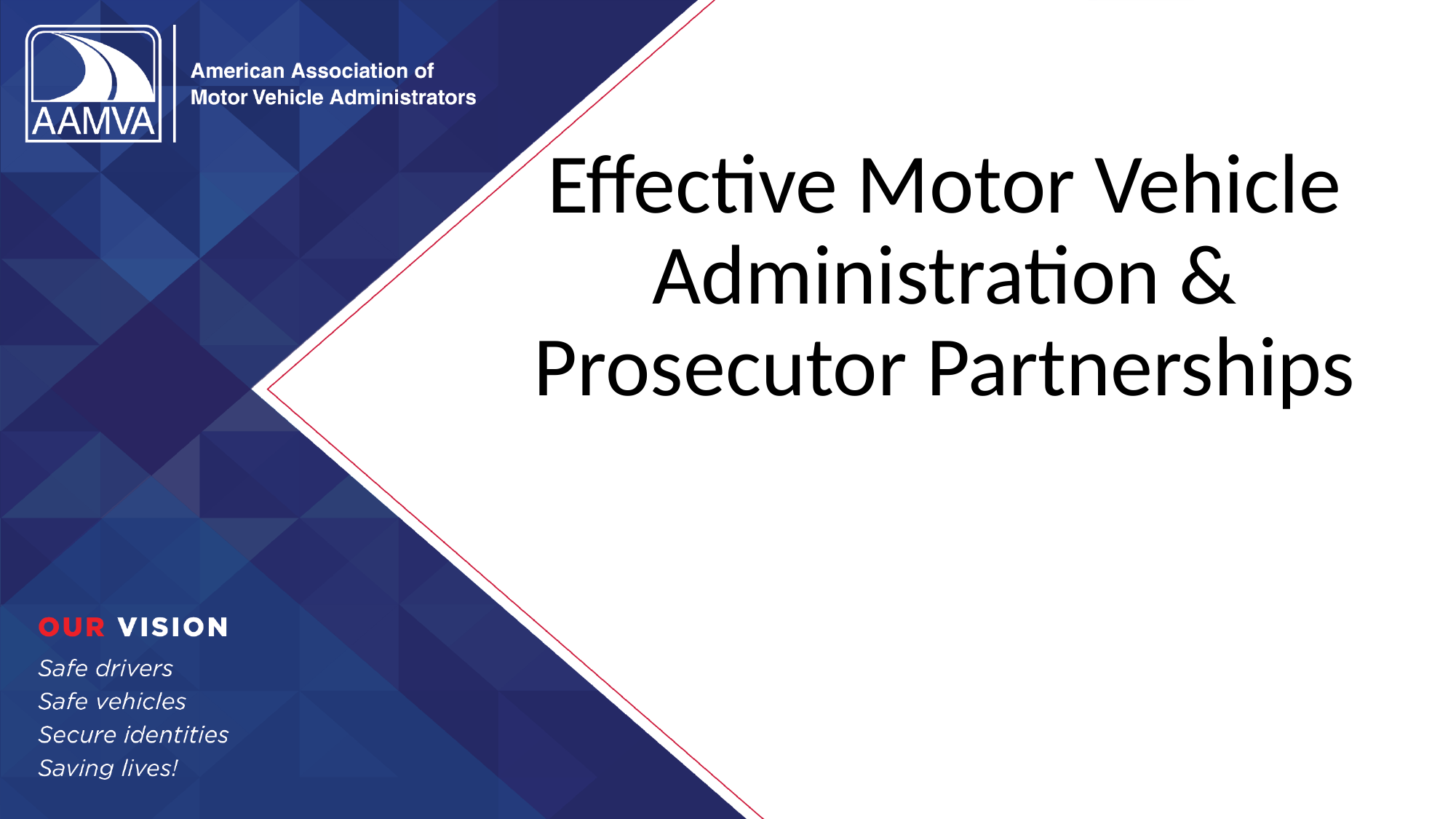

# Effective Motor Vehicle Administration & Prosecutor Partnerships